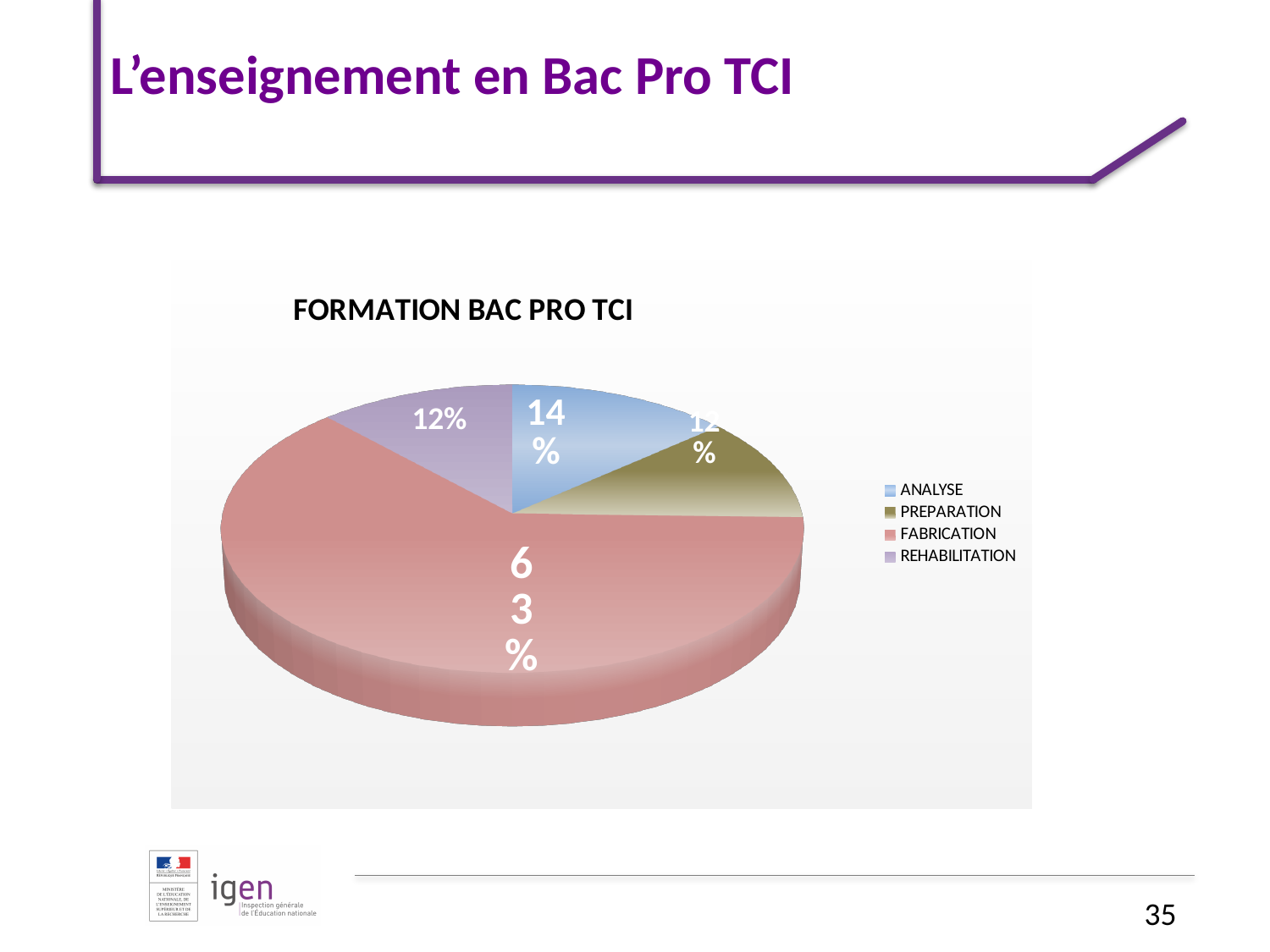

# L’enseignement en Bac Pro TCI

[unsupported chart]

35